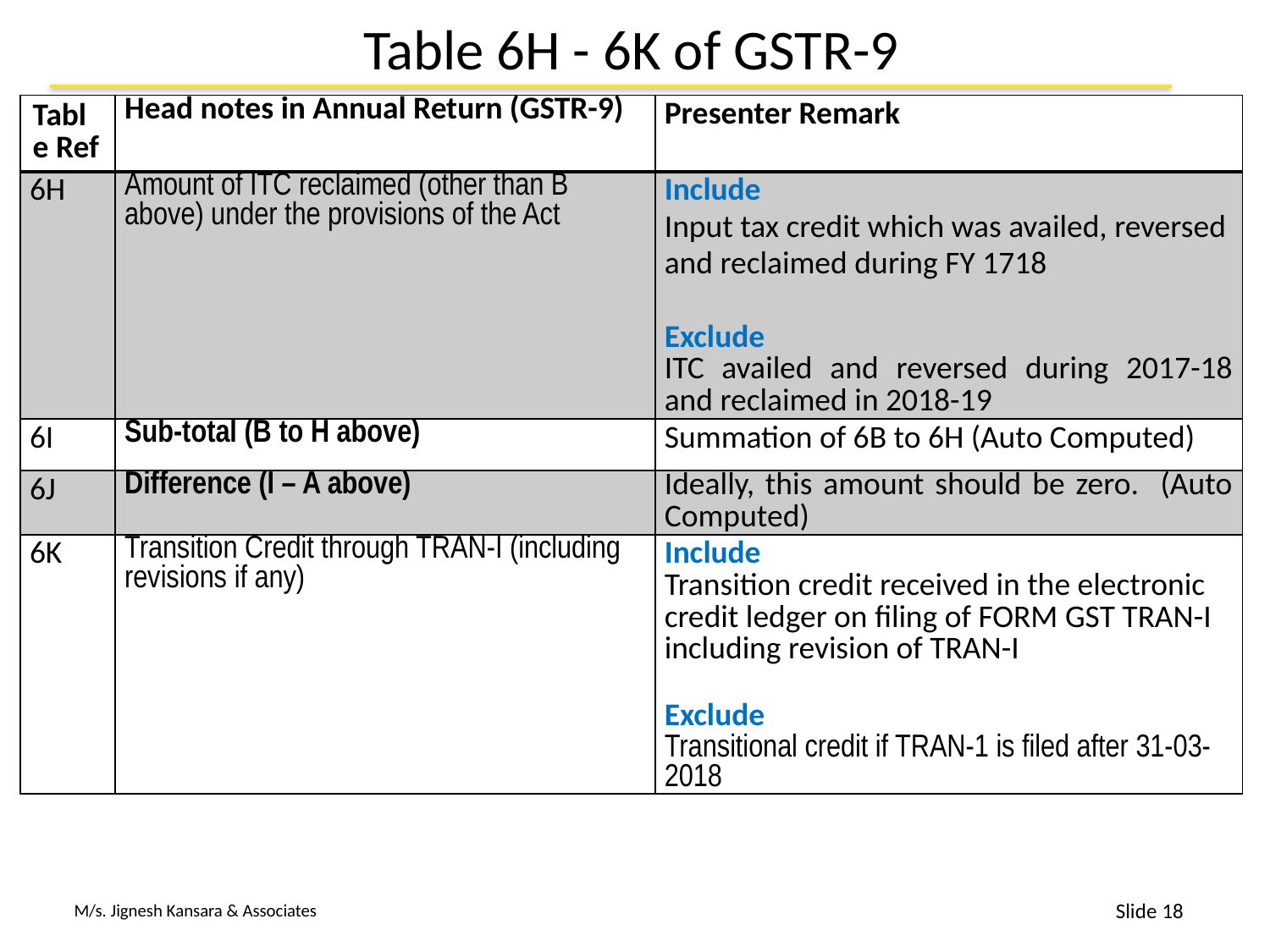

# Table 6H - 6K of GSTR-9
| Table Ref | Head notes in Annual Return (GSTR-9) | Presenter Remark |
| --- | --- | --- |
| 6H | Amount of ITC reclaimed (other than B above) under the provisions of the Act | Include Input tax credit which was availed, reversed and reclaimed during FY 1718   Exclude ITC availed and reversed during 2017-18 and reclaimed in 2018-19 |
| 6I | Sub-total (B to H above) | Summation of 6B to 6H (Auto Computed) |
| 6J | Difference (I – A above) | Ideally, this amount should be zero. (Auto Computed) |
| 6K | Transition Credit through TRAN-I (including revisions if any) | Include Transition credit received in the electronic credit ledger on filing of FORM GST TRAN-I including revision of TRAN-I   Exclude Transitional credit if TRAN-1 is filed after 31-03-2018 |

18